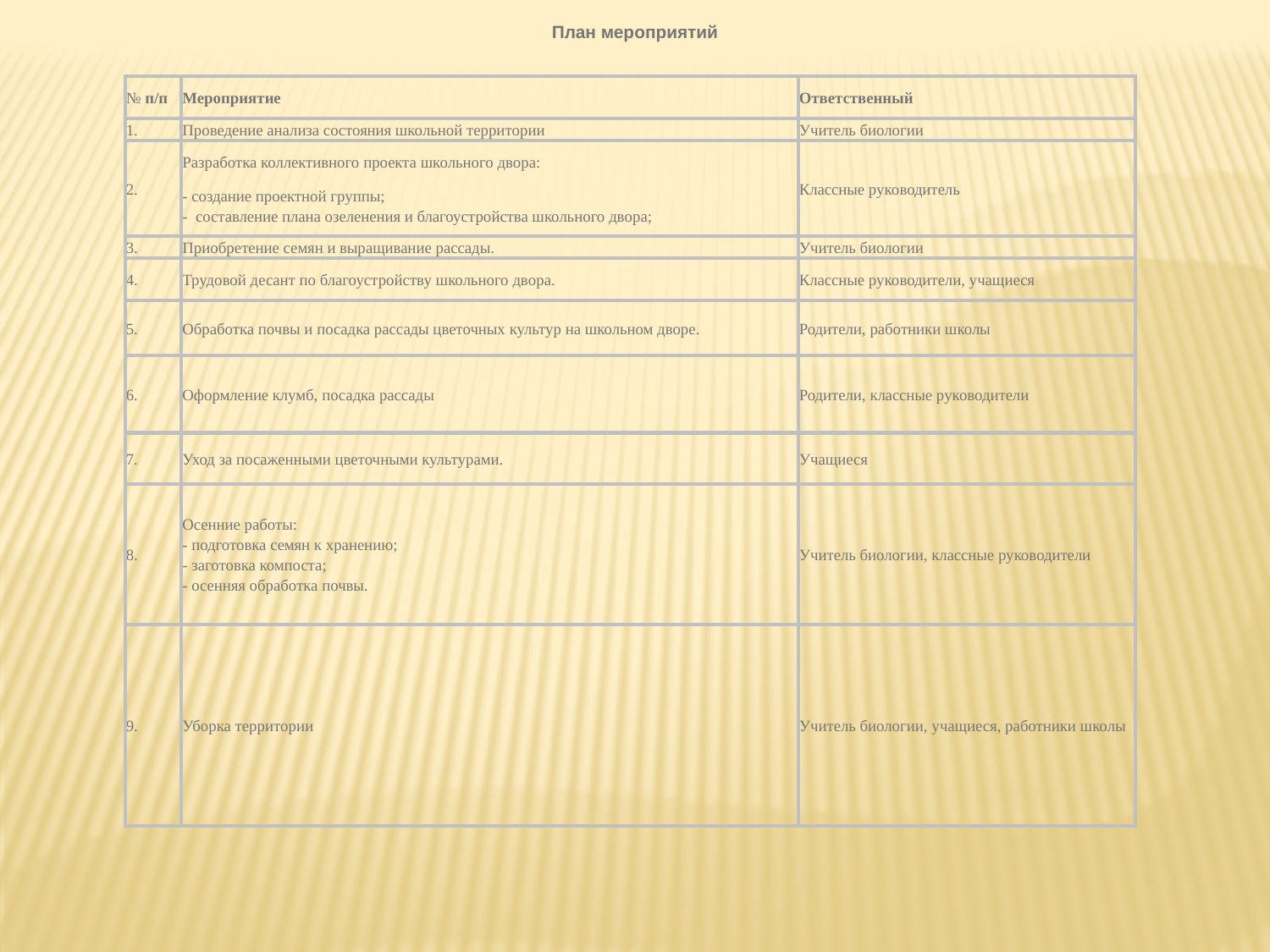

План мероприятий
| № п/п | Мероприятие | Ответственный |
| --- | --- | --- |
| 1. | Проведение анализа состояния школьной территории | Учитель биологии |
| 2. | Разработка коллективного проекта школьного двора: - создание проектной группы; -  составление плана озеленения и благоустройства школьного двора; | Классные руководитель |
| 3. | Приобретение семян и выращивание рассады. | Учитель биологии |
| 4. | Трудовой десант по благоустройству школьного двора. | Классные руководители, учащиеся |
| 5. | Обработка почвы и посадка рассады цветочных культур на школьном дворе. | Родители, работники школы |
| 6. | Оформление клумб, посадка рассады | Родители, классные руководители |
| 7. | Уход за посаженными цветочными культурами. | Учащиеся |
| 8. | Осенние работы: - подготовка семян к хранению; - заготовка компоста; - осенняя обработка почвы. | Учитель биологии, классные руководители |
| 9. | Уборка территории | Учитель биологии, учащиеся, работники школы |